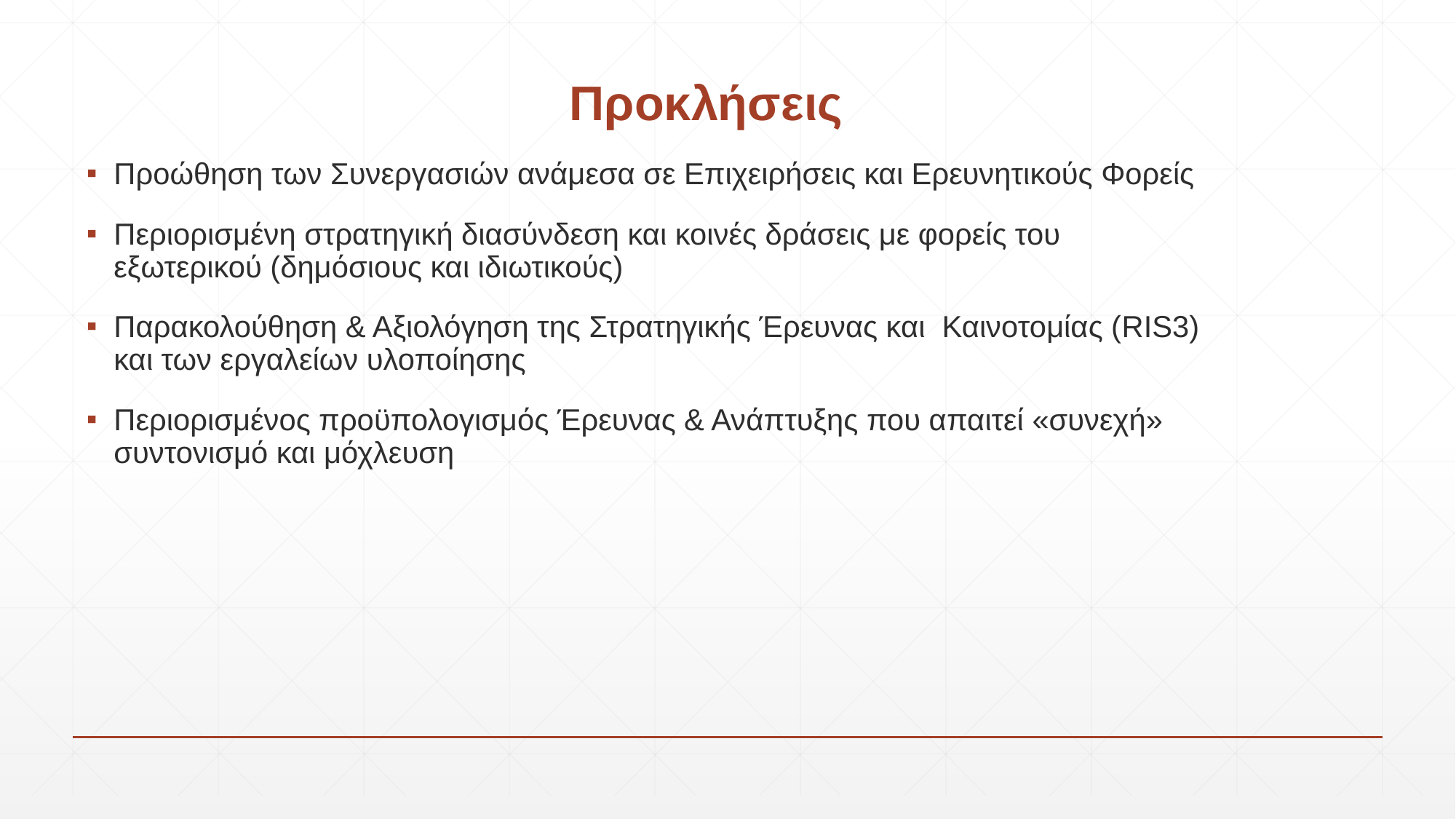

# Προκλήσεις
Προώθηση των Συνεργασιών ανάμεσα σε Επιχειρήσεις και Ερευνητικούς Φορείς
Περιορισμένη στρατηγική διασύνδεση και κοινές δράσεις με φορείς του εξωτερικού (δημόσιους και ιδιωτικούς)
Παρακολούθηση & Αξιολόγηση της Στρατηγικής Έρευνας και  Καινοτομίας (RIS3) και των εργαλείων υλοποίησης
Περιορισμένος προϋπολογισμός Έρευνας & Ανάπτυξης που απαιτεί «συνεχή» συντονισμό και μόχλευση